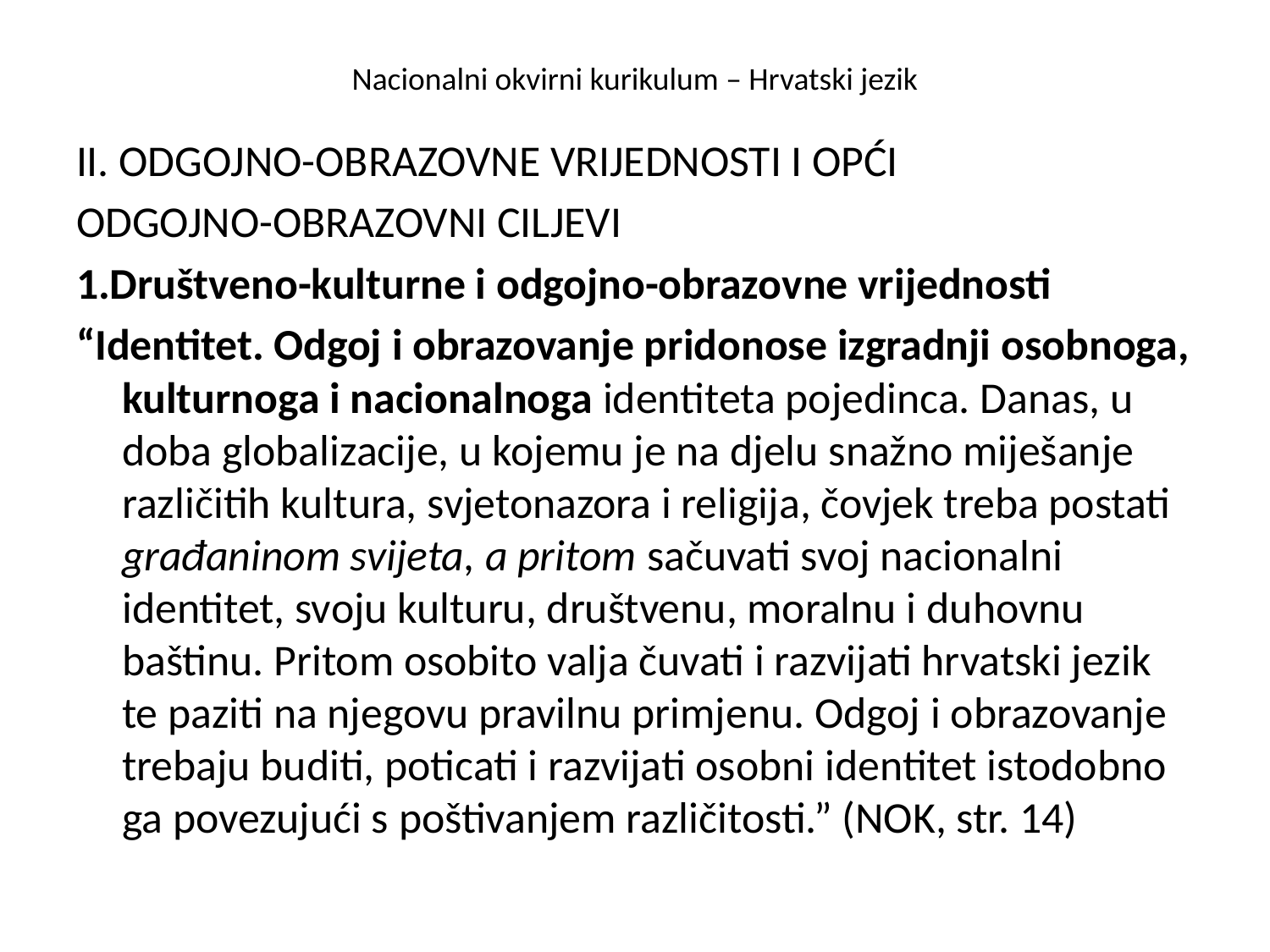

# Nacionalni okvirni kurikulum – Hrvatski jezik
II. ODGOJNO-OBRAZOVNE VRIJEDNOSTI I OPĆI
ODGOJNO-OBRAZOVNI CILJEVI
1.Društveno-kulturne i odgojno-obrazovne vrijednosti
“Identitet. Odgoj i obrazovanje pridonose izgradnji osobnoga, kulturnoga i nacionalnoga identiteta pojedinca. Danas, u doba globalizacije, u kojemu je na djelu snažno miješanje različitih kultura, svjetonazora i religija, čovjek treba postati građaninom svijeta, a pritom sačuvati svoj nacionalni identitet, svoju kulturu, društvenu, moralnu i duhovnu baštinu. Pritom osobito valja čuvati i razvijati hrvatski jezik te paziti na njegovu pravilnu primjenu. Odgoj i obrazovanje trebaju buditi, poticati i razvijati osobni identitet istodobno ga povezujući s poštivanjem različitosti.” (NOK, str. 14)